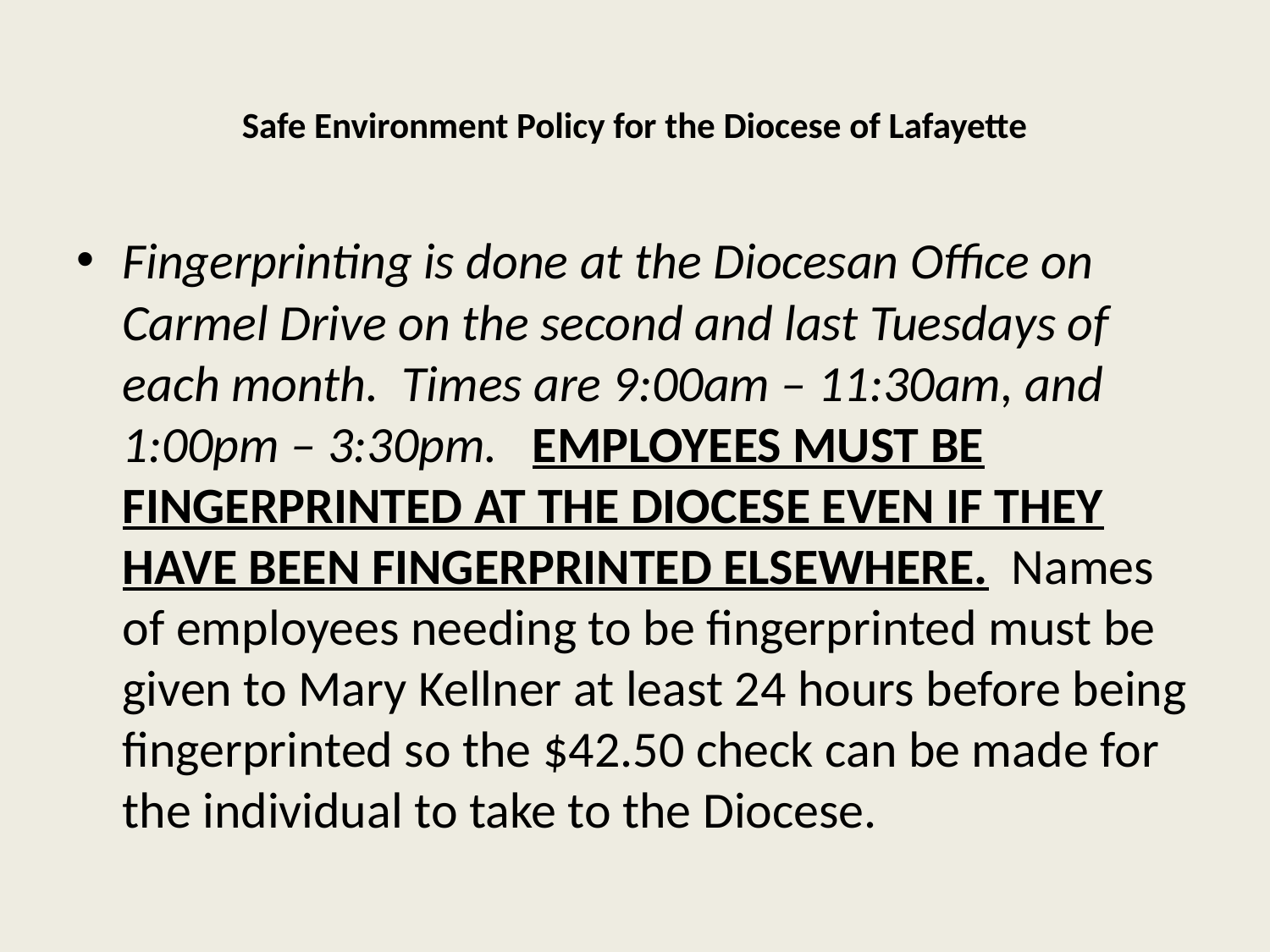

# Safe Environment Policy for the Diocese of Lafayette
Fingerprinting is done at the Diocesan Office on Carmel Drive on the second and last Tuesdays of each month.  Times are 9:00am – 11:30am, and 1:00pm – 3:30pm.   EMPLOYEES MUST BE FINGERPRINTED AT THE DIOCESE EVEN IF THEY HAVE BEEN FINGERPRINTED ELSEWHERE.  Names of employees needing to be fingerprinted must be given to Mary Kellner at least 24 hours before being fingerprinted so the $42.50 check can be made for the individual to take to the Diocese.